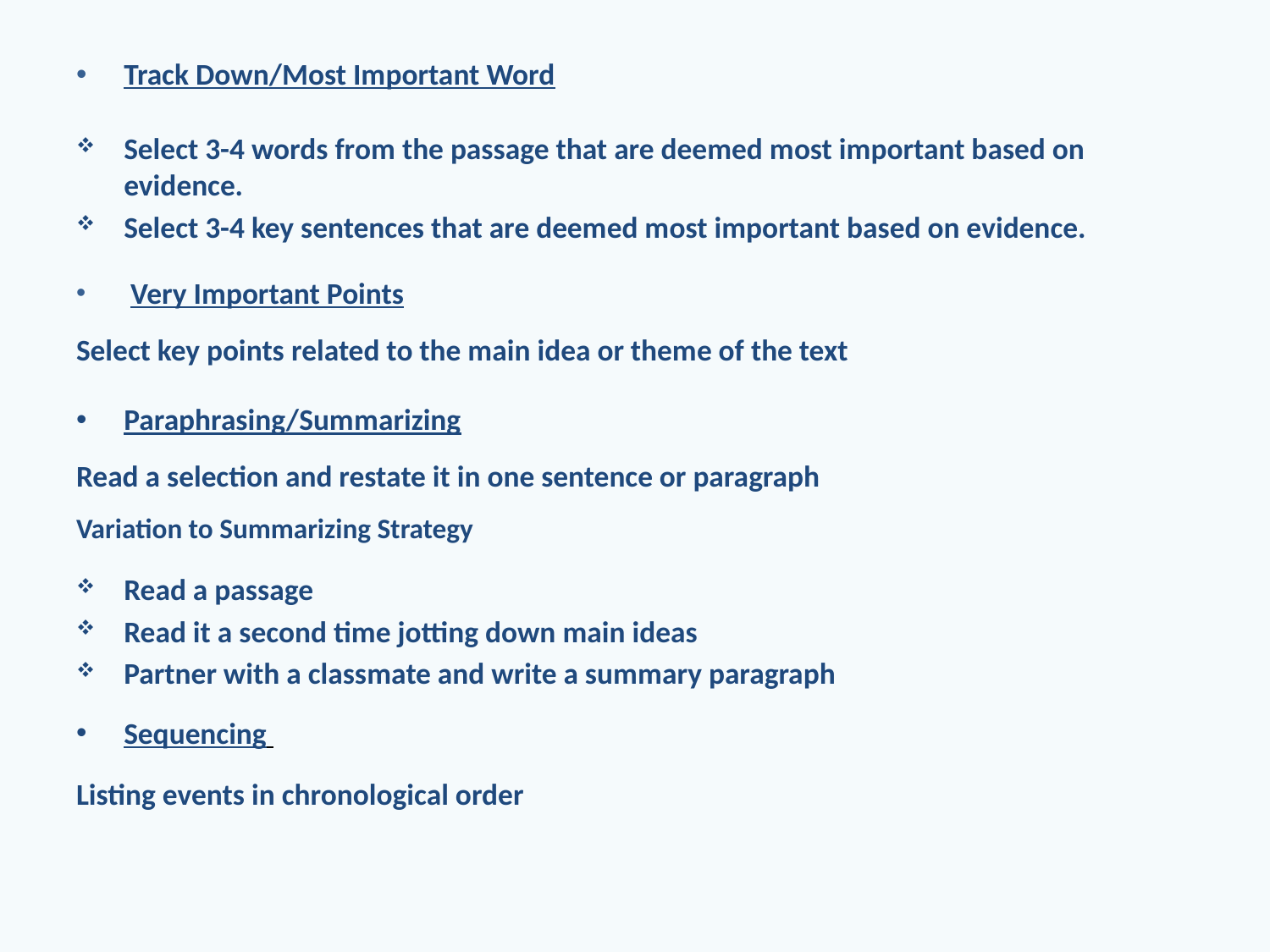

Track Down/Most Important Word

Select 3-4 words from the passage that are deemed most important based on evidence.
Select 3-4 key sentences that are deemed most important based on evidence.

 Very Important Points

Select key points related to the main idea or theme of the text

Paraphrasing/Summarizing

Read a selection and restate it in one sentence or paragraph

Variation to Summarizing Strategy

Read a passage
Read it a second time jotting down main ideas
Partner with a classmate and write a summary paragraph

Sequencing

Listing events in chronological order